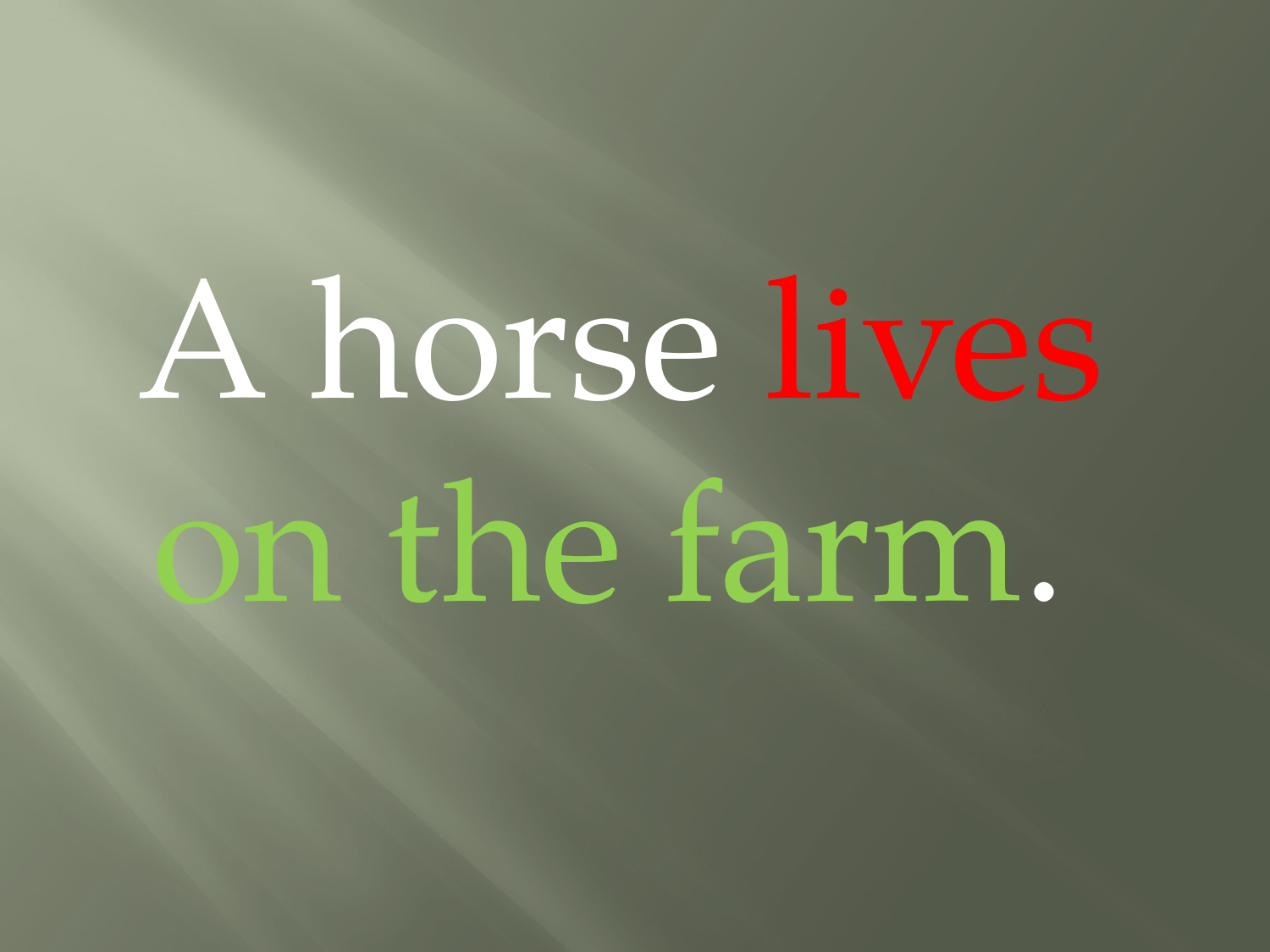

#
 A horse lives on the farm.